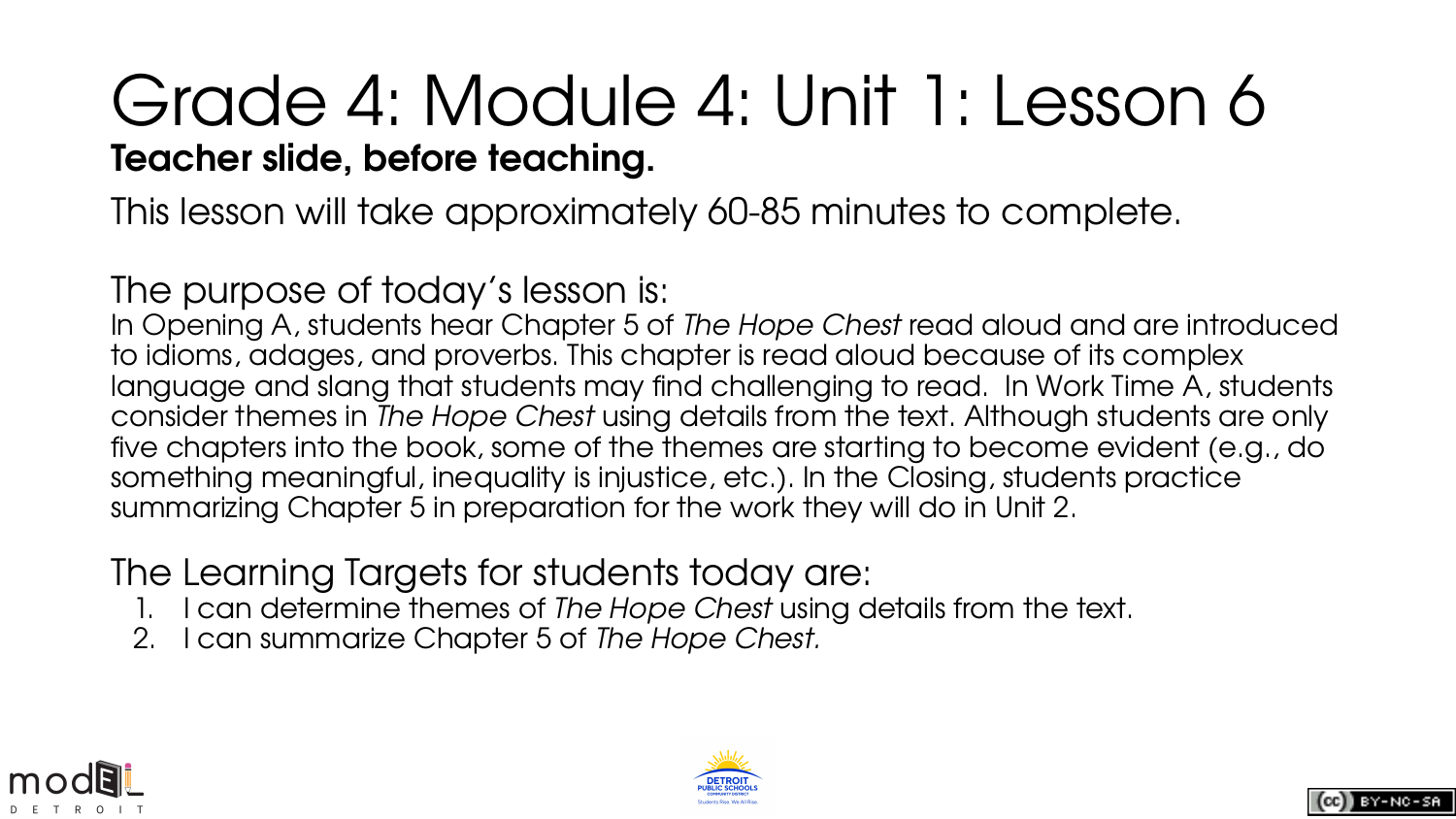

# Grade 4: Module 4: Unit 1: Lesson 6
Teacher slide, before teaching.
This lesson will take approximately 60-85 minutes to complete.

The purpose of today’s lesson is:
In Opening A, students hear Chapter 5 of The Hope Chest read aloud and are introduced to idioms, adages, and proverbs. This chapter is read aloud because of its complex language and slang that students may find challenging to read.  In Work Time A, students consider themes in The Hope Chest using details from the text. Although students are only five chapters into the book, some of the themes are starting to become evident (e.g., do something meaningful, inequality is injustice, etc.). In the Closing, students practice summarizing Chapter 5 in preparation for the work they will do in Unit 2.

The Learning Targets for students today are:
I can determine themes of The Hope Chest using details from the text.
I can summarize Chapter 5 of The Hope Chest.